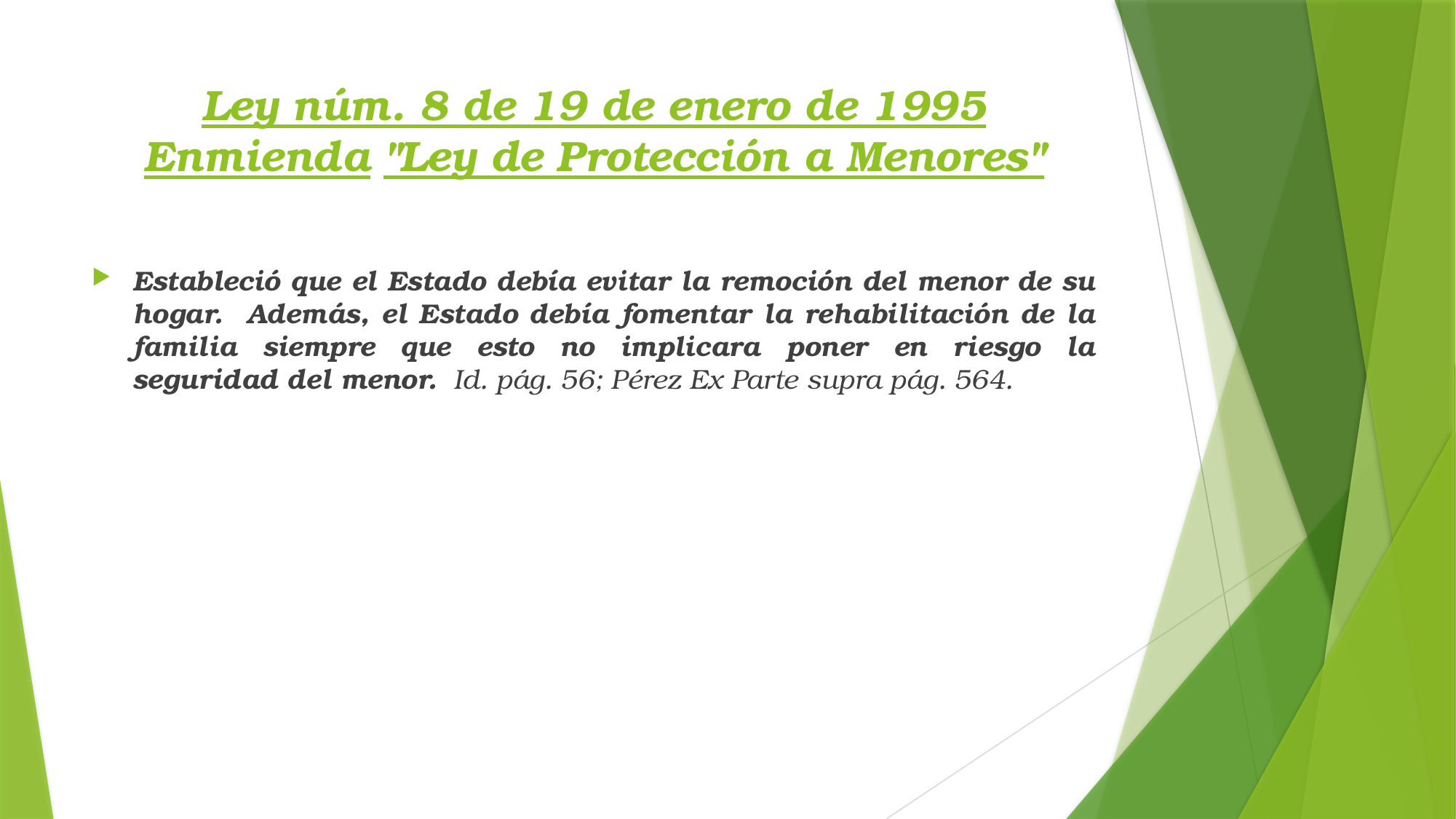

# Ley núm. 8 de 19 de enero de 1995 Enmienda "Ley de Protección a Menores"
Estableció que el Estado debía evitar la remoción del menor de su hogar.  Además, el Estado debía fomentar la rehabilitación de la familia siempre que esto no implicara poner en riesgo la seguridad del menor.  Id. pág. 56; Pérez Ex Parte supra pág. 564.